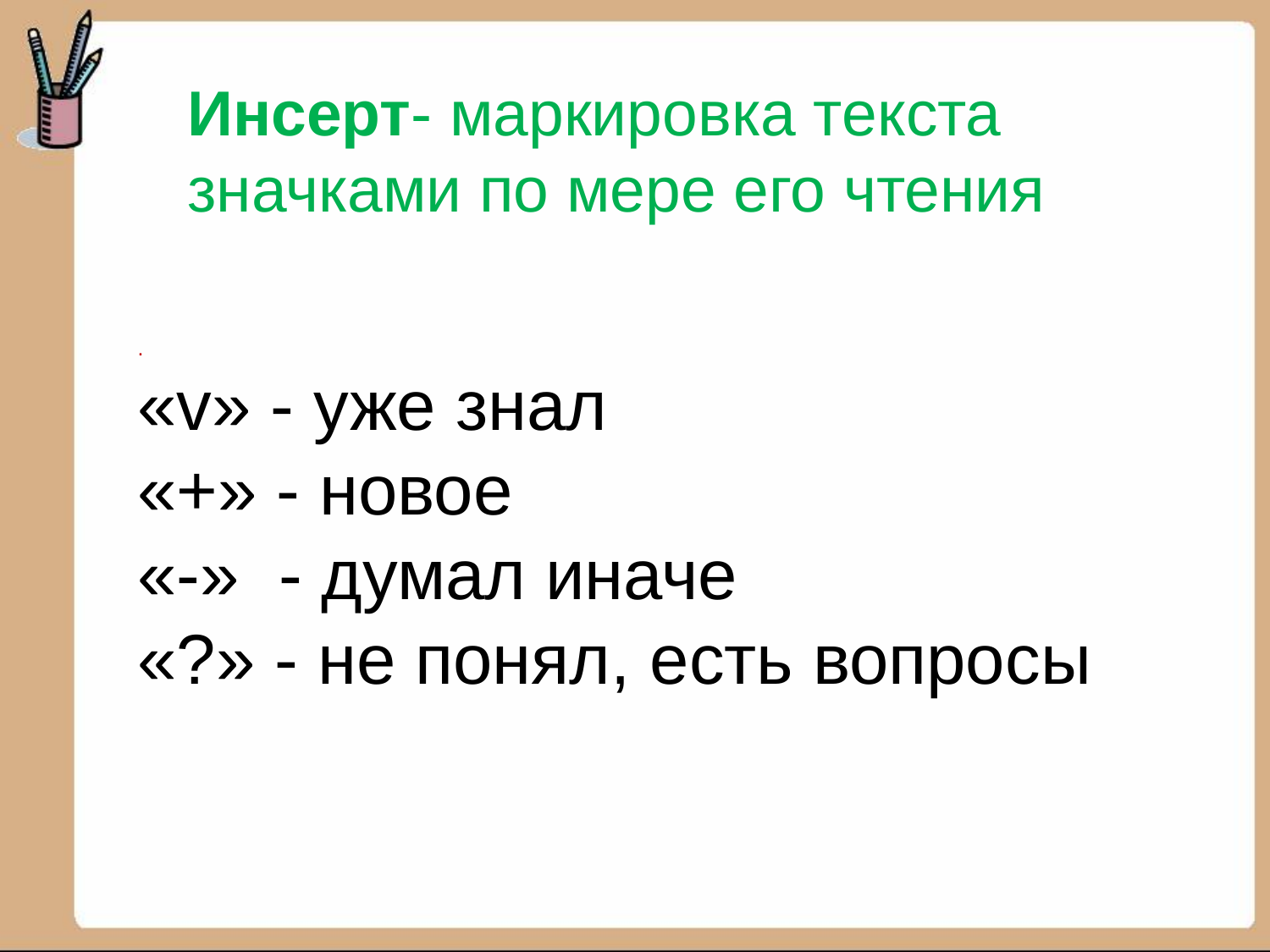

Инсерт- маркировка текста значками по мере его чтения
.
«v» - уже знал
«+» - новое
«-»  - думал иначе
«?» - не понял, есть вопросы